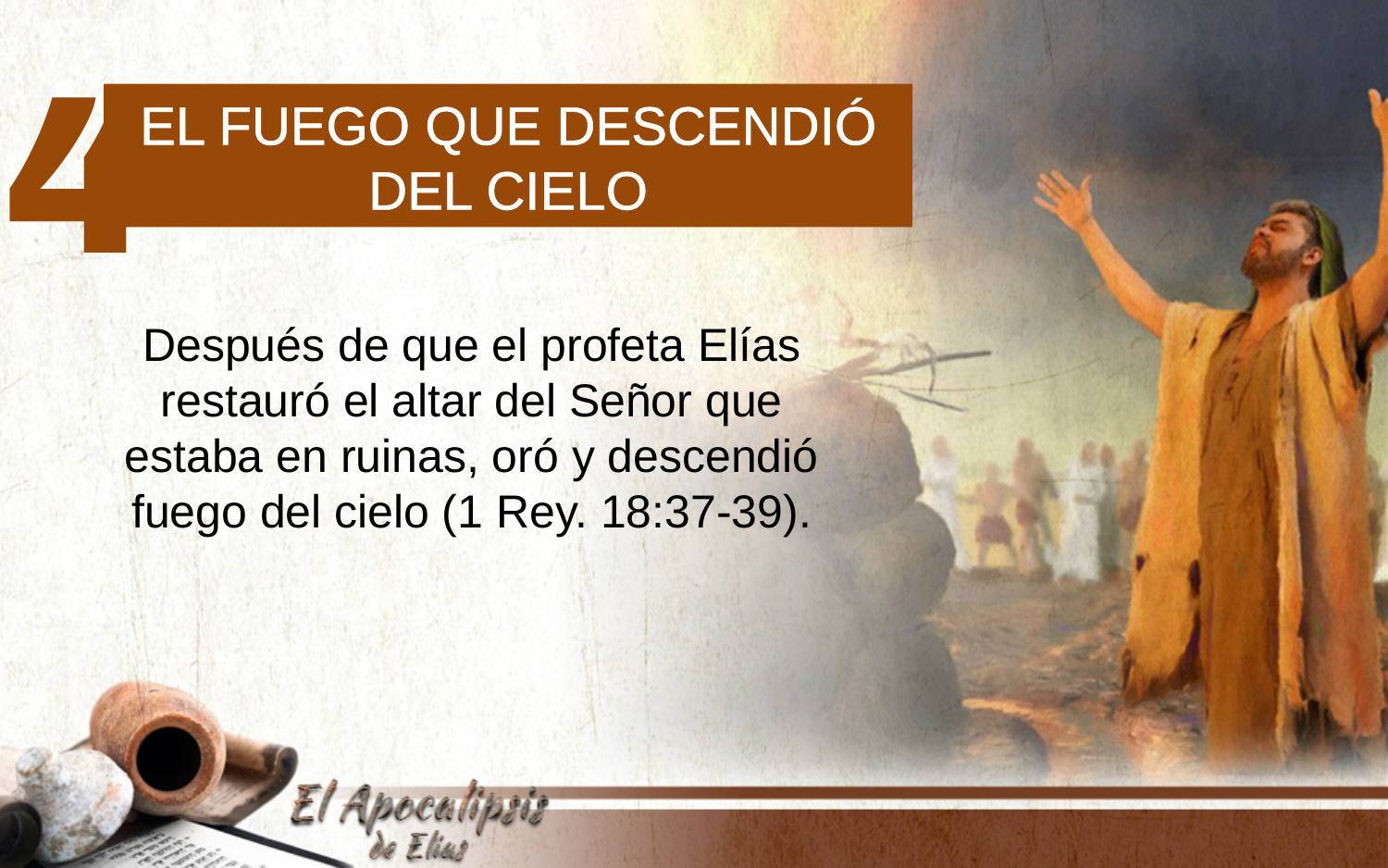

4
El fuego que descendió del cielo
Después de que el profeta Elías
restauró el altar del Señor que estaba en ruinas, oró y descendió fuego del cielo (1 Rey. 18:37-39).